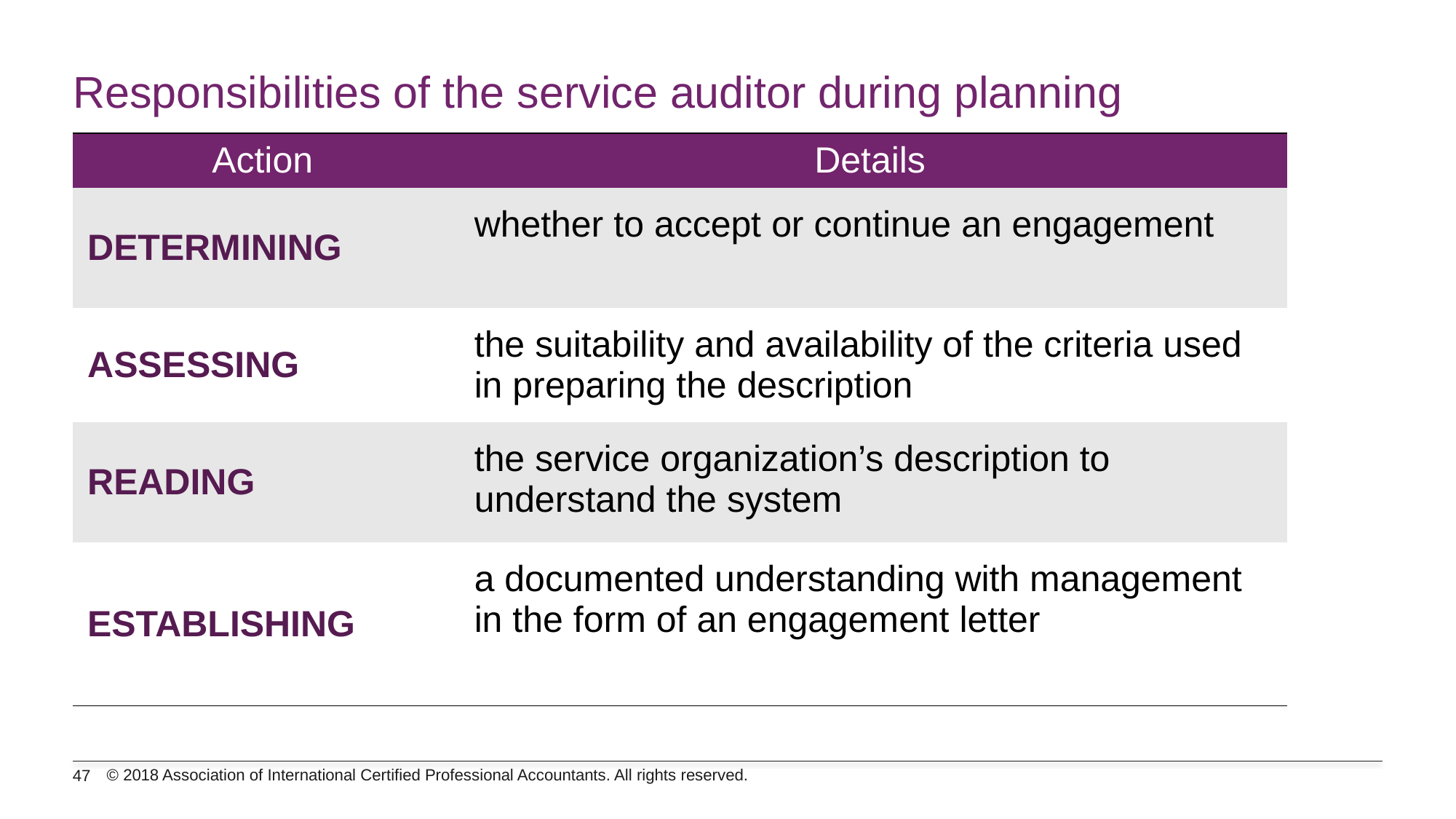

# Responsibilities of the service auditor during planning

| Action | Details |
| --- | --- |
| DETERMINING | whether to accept or continue an engagement |
| ASSESSING | the suitability and availability of the criteria used in preparing the description |
| READING | the service organization’s description to understand the system |
| ESTABLISHING | a documented understanding with management in the form of an engagement letter |
© 2018 Association of International Certified Professional Accountants. All rights reserved.
47